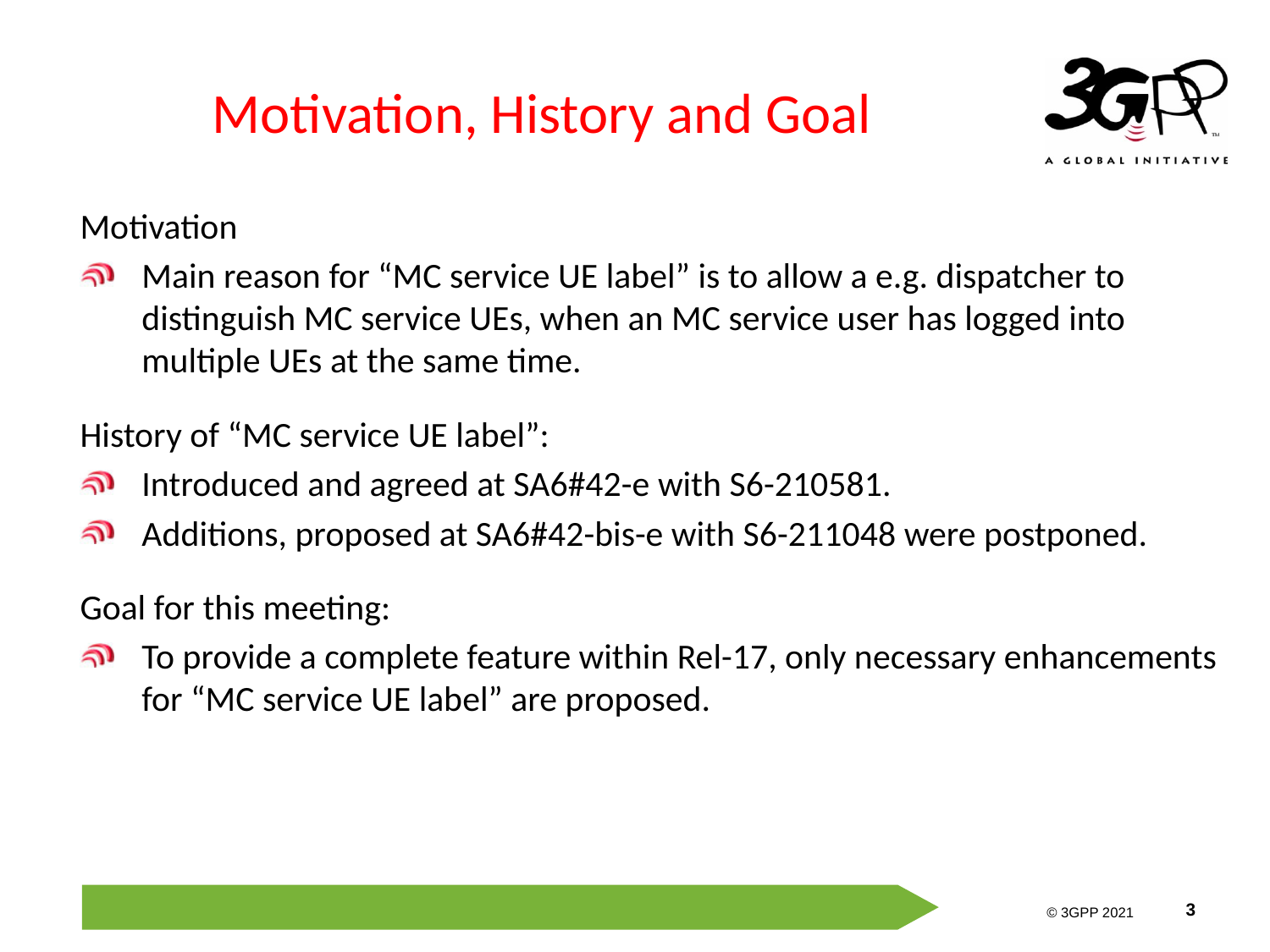

# Motivation, History and Goal
Motivation
Main reason for “MC service UE label” is to allow a e.g. dispatcher to distinguish MC service UEs, when an MC service user has logged into multiple UEs at the same time.

History of “MC service UE label”:
Introduced and agreed at SA6#42-e with S6-210581.
Additions, proposed at SA6#42-bis-e with S6-211048 were postponed.

Goal for this meeting:
To provide a complete feature within Rel-17, only necessary enhancements for “MC service UE label” are proposed.